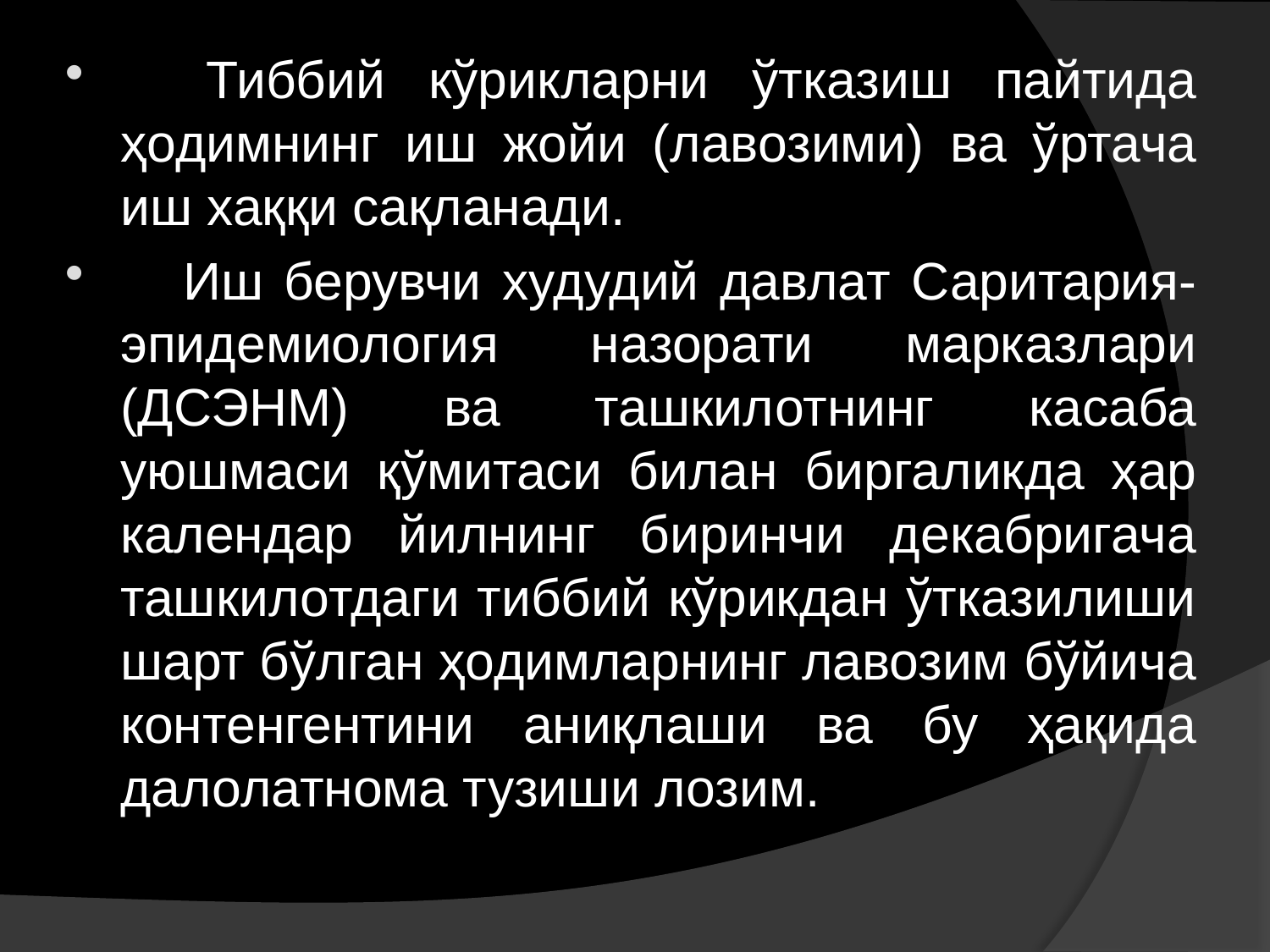

Тиббий кўрикларни ўтказиш пайтида ҳодимнинг иш жойи (лавозими) ва ўртача иш хаққи сақланади.
   Иш берувчи худудий давлат Саритария-эпидемиология назорати марказлари (ДСЭНМ) ва ташкилотнинг касаба уюшмаси қўмитаси билан биргаликда ҳар календар йилнинг биринчи декабригача ташкилотдаги тиббий кўрикдан ўтказилиши шарт бўлган ҳодимларнинг лавозим бўйича контенгентини аниқлаши ва бу ҳақида далолатнома тузиши лозим.